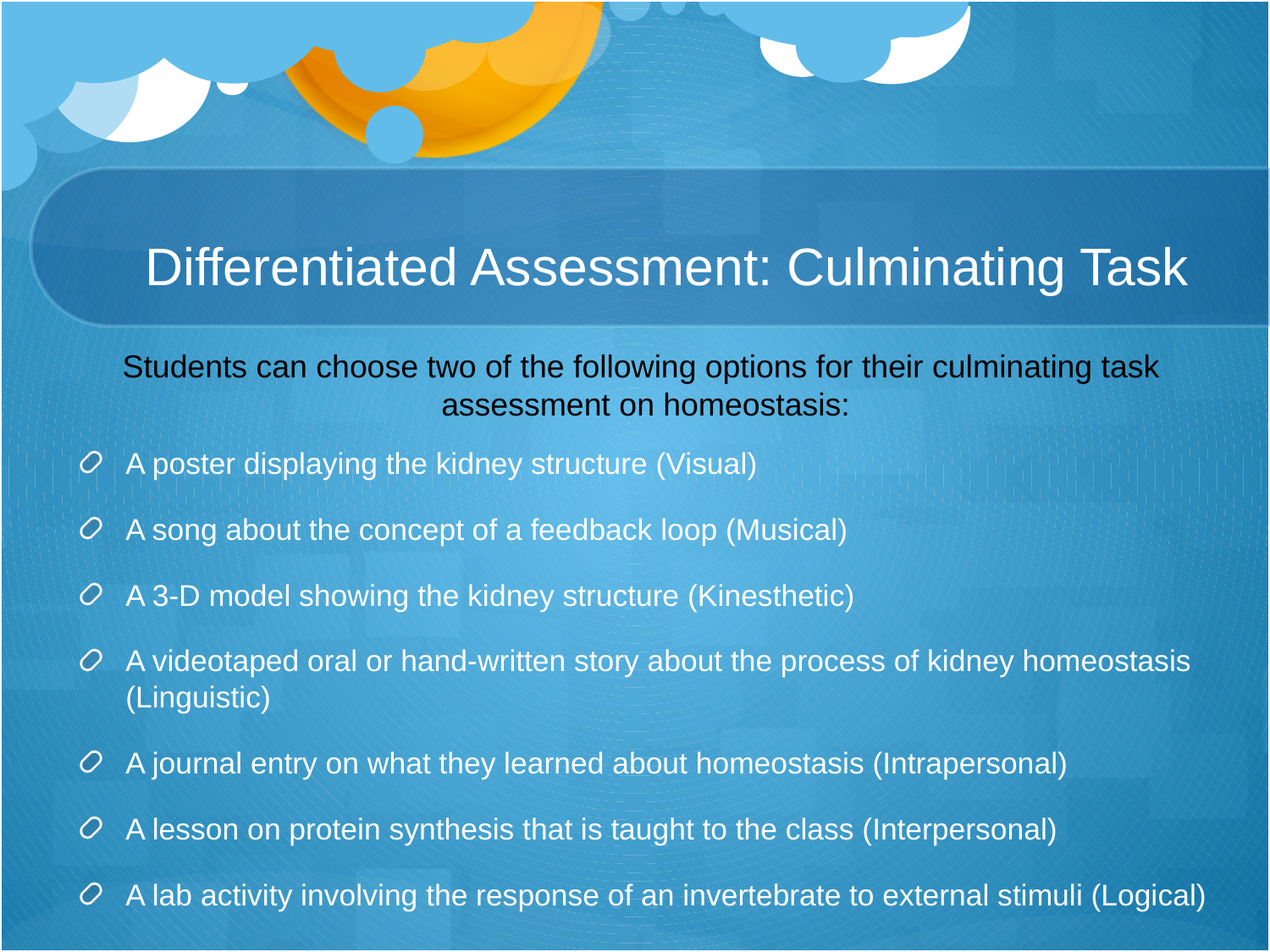

# Differentiated Assessment: Culminating Task
Students can choose two of the following options for their culminating task  assessment on homeostasis:
A poster displaying the kidney structure (Visual)
A song about the concept of a feedback loop (Musical)
A 3-D model showing the kidney structure (Kinesthetic)
A videotaped oral or hand-written story about the process of kidney homeostasis (Linguistic)
A journal entry on what they learned about homeostasis (Intrapersonal)
A lesson on protein synthesis that is taught to the class (Interpersonal)
A lab activity involving the response of an invertebrate to external stimuli (Logical)